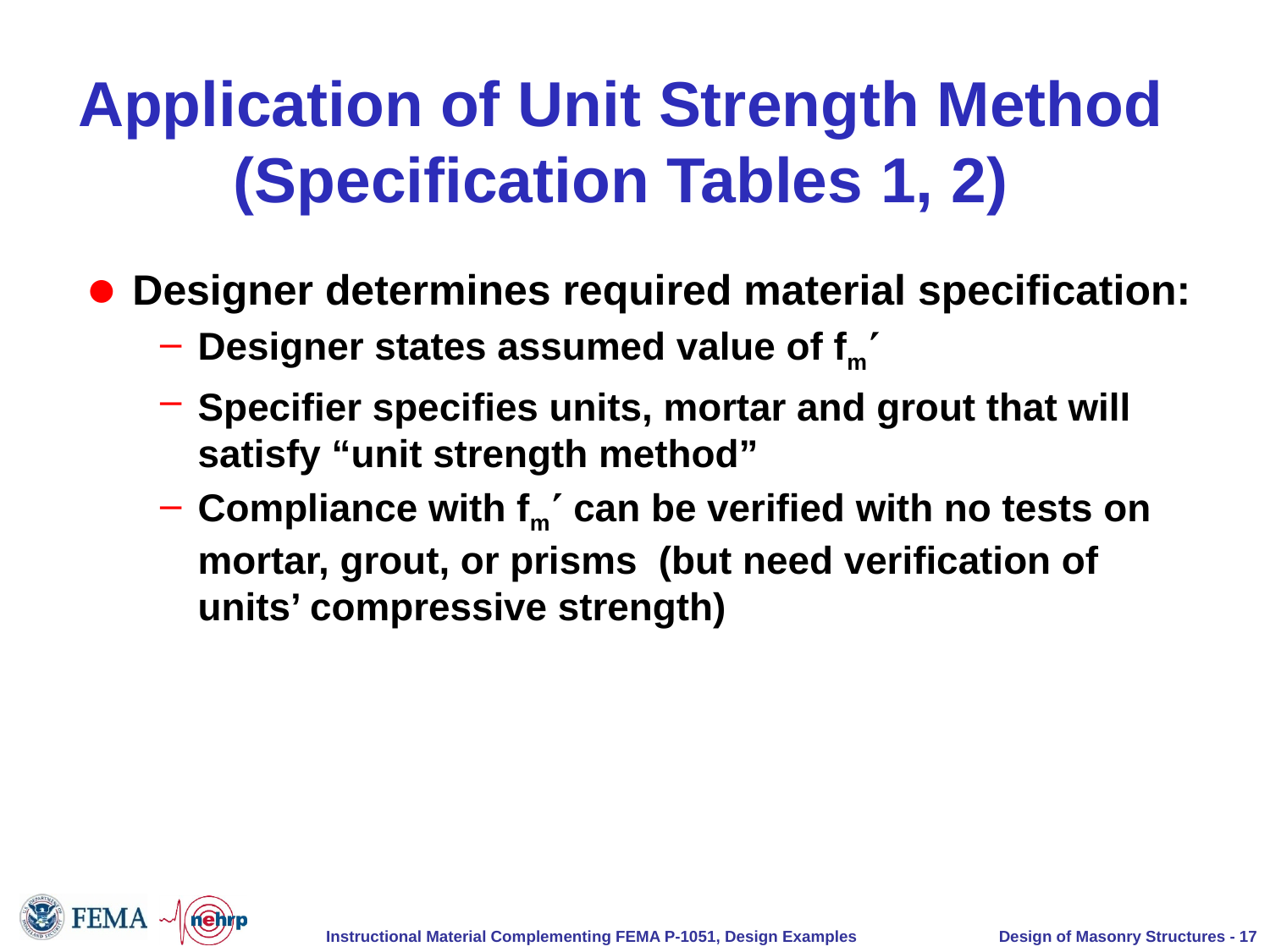

# Application of Unit Strength Method (Specification Tables 1, 2)
Designer determines required material specification:
Designer states assumed value of fm′
Specifier specifies units, mortar and grout that will satisfy “unit strength method”
Compliance with fm′ can be verified with no tests on mortar, grout, or prisms  (but need verification of units’ compressive strength)

Design of Masonry Structures - 17
Instructional Material Complementing FEMA P-1051, Design Examples